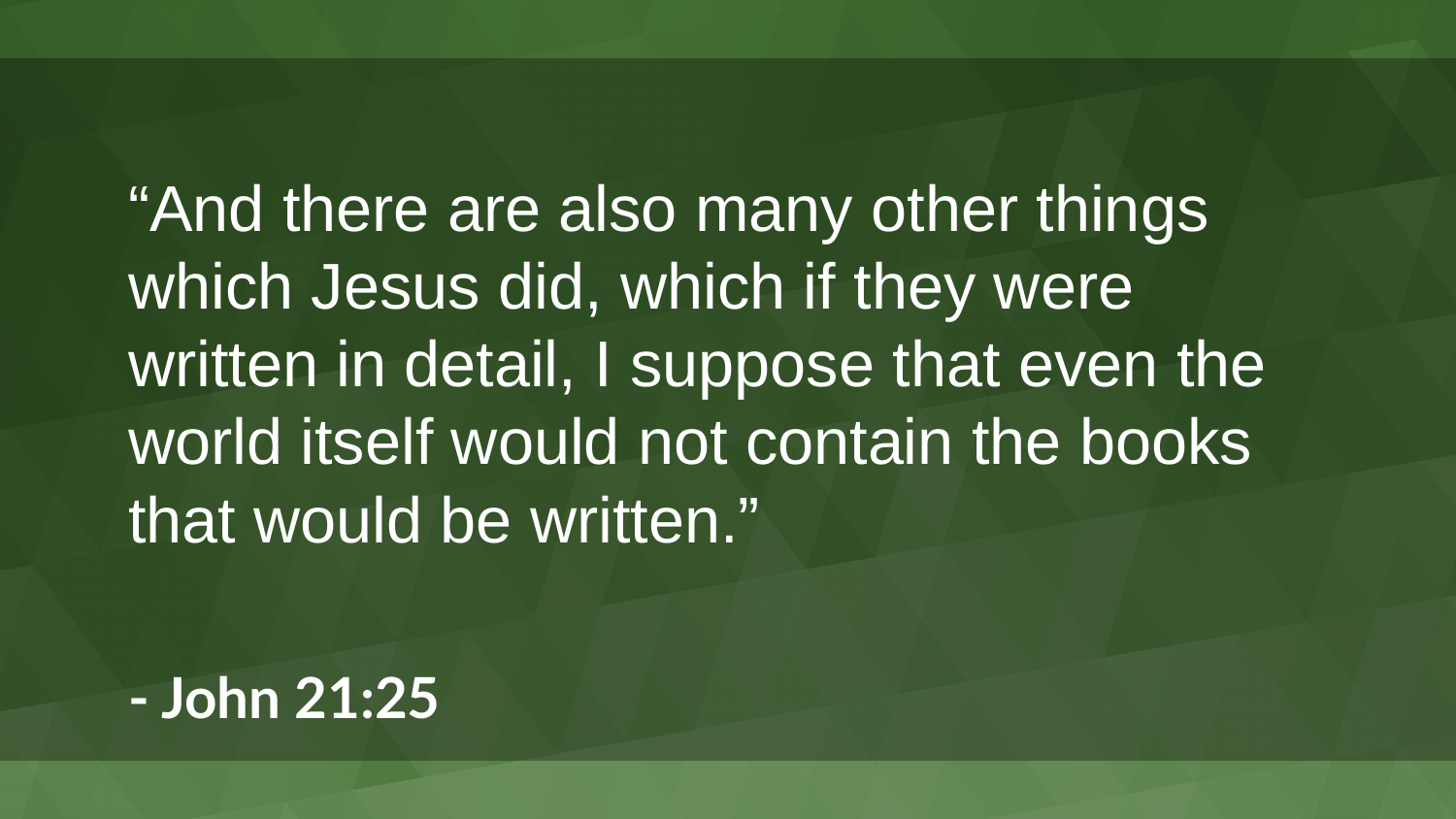

“And there are also many other things which Jesus did, which if they were written in detail, I suppose that even the world itself would not contain the books that would be written.”
- John 21:25